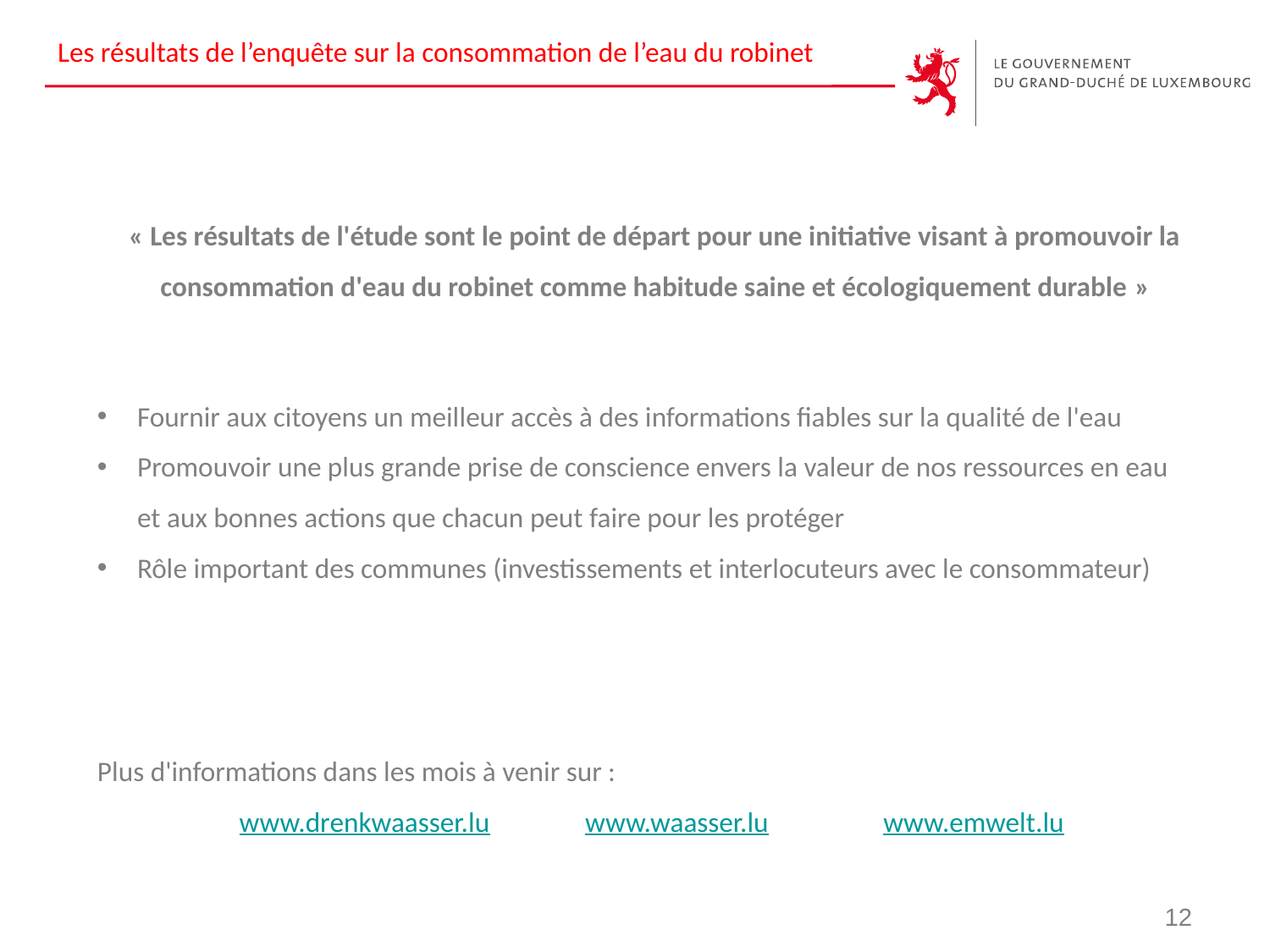

# Les résultats de l’enquête sur la consommation de l’eau du robinet
« Les résultats de l'étude sont le point de départ pour une initiative visant à promouvoir la consommation d'eau du robinet comme habitude saine et écologiquement durable »
Fournir aux citoyens un meilleur accès à des informations fiables sur la qualité de l'eau
Promouvoir une plus grande prise de conscience envers la valeur de nos ressources en eau
et aux bonnes actions que chacun peut faire pour les protéger
Rôle important des communes (investissements et interlocuteurs avec le consommateur)

Plus d'informations dans les mois à venir sur :
www.drenkwaasser.lu               www.waasser.lu                  www.emwelt.lu

12